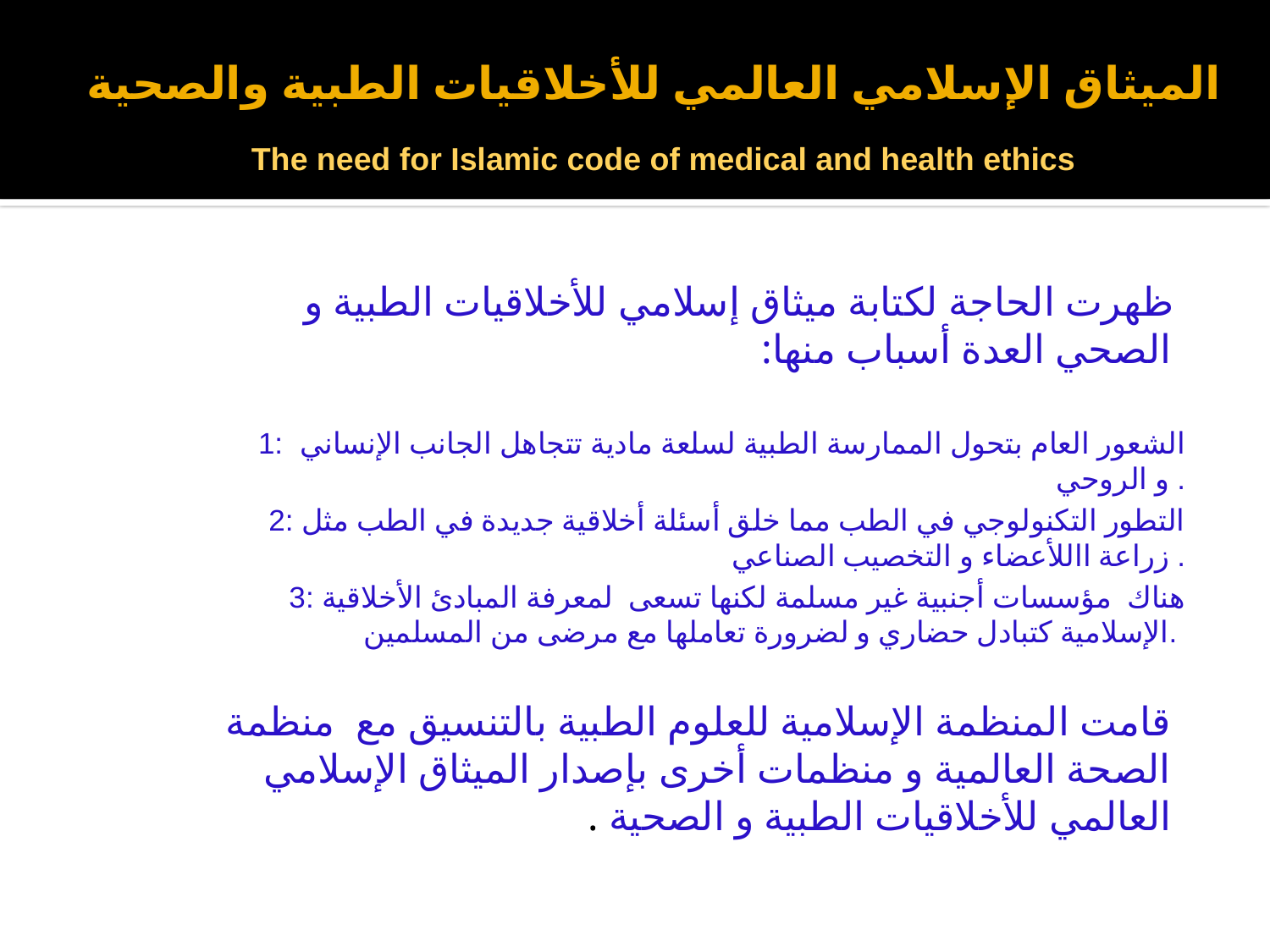

# الميثاق الإسلامي العالمي للأخلاقيات الطبية والصحية
The need for Islamic code of medical and health ethics

ظهرت الحاجة لكتابة ميثاق إسلامي للأخلاقيات الطبية و
الصحي العدة أسباب منها:

1:  الشعور العام بتحول الممارسة الطبية لسلعة مادية تتجاهل الجانب الإنساني و الروحي .
2: التطور التكنولوجي في الطب مما خلق أسئلة أخلاقية جديدة في الطب مثل زراعة االلأعضاء و التخصيب الصناعي .
3: هناك  مؤسسات أجنبية غير مسلمة لكنها تسعى  لمعرفة المبادئ الأخلاقية الإسلامية كتبادل حضاري و لضرورة تعاملها مع مرضى من المسلمين.

قامت المنظمة الإسلامية للعلوم الطبية بالتنسيق مع  منظمة الصحة العالمية و منظمات أخرى بإصدار الميثاق الإسلامي العالمي للأخلاقيات الطبية و الصحية .